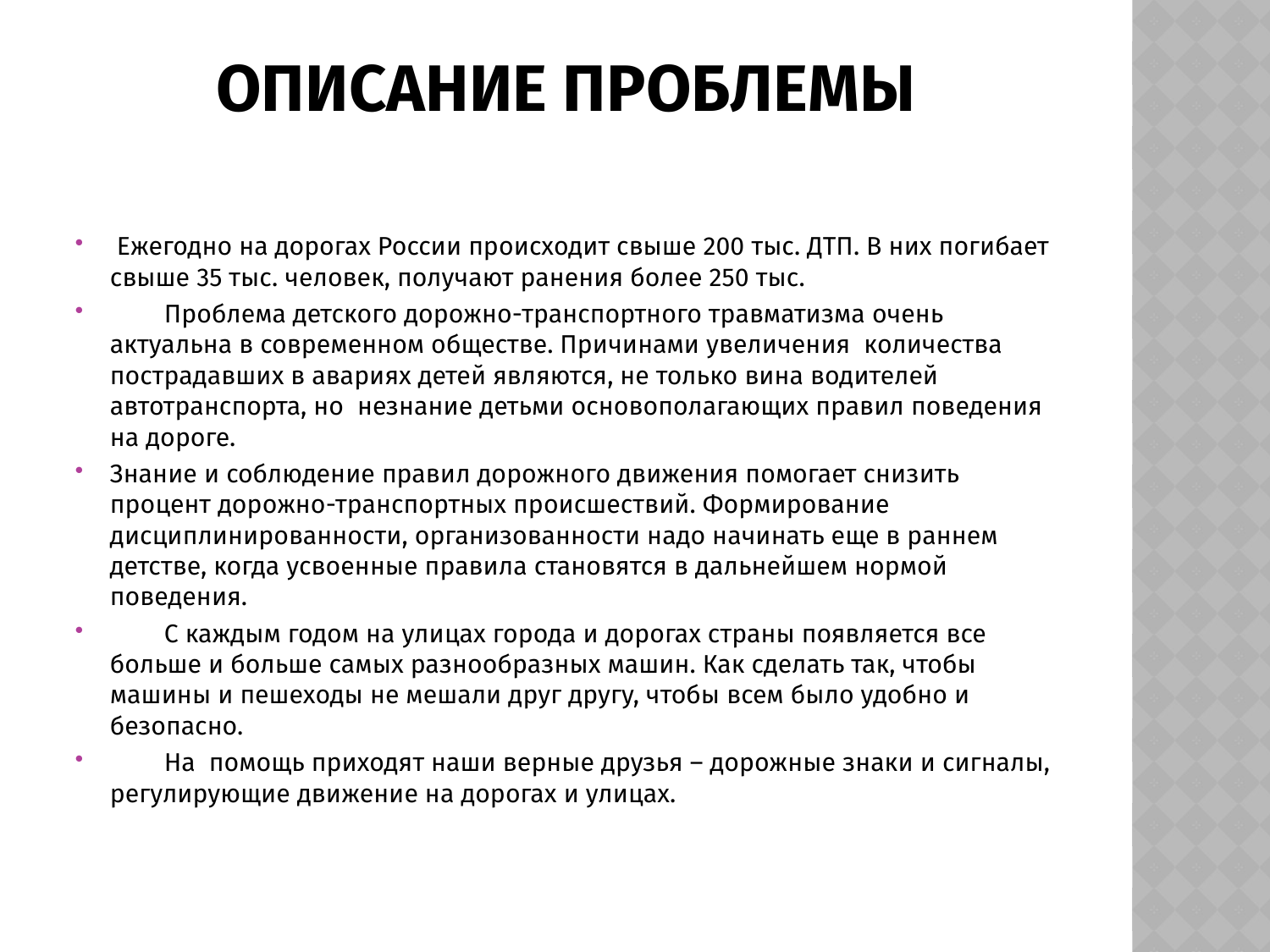

# Описание проблемы
 Ежегодно на дорогах России происходит свыше 200 тыс. ДТП. В них погибает свыше 35 тыс. человек, получают ранения более 250 тыс.
        Проблема детского дорожно-транспортного травматизма очень актуальна в современном обществе. Причинами увеличения  количества пострадавших в авариях детей являются, не только вина водителей автотранспорта, но  незнание детьми основополагающих правил поведения на дороге.
Знание и соблюдение правил дорожного движения помогает снизить процент дорожно-транспортных происшествий. Формирование дисциплинированности, организованности надо начинать еще в раннем детстве, когда усвоенные правила становятся в дальнейшем нормой поведения.
        С каждым годом на улицах города и дорогах страны появляется все больше и больше самых разнообразных машин. Как сделать так, чтобы машины и пешеходы не мешали друг другу, чтобы всем было удобно и безопасно.
        На  помощь приходят наши верные друзья – дорожные знаки и сигналы, регулирующие движение на дорогах и улицах.